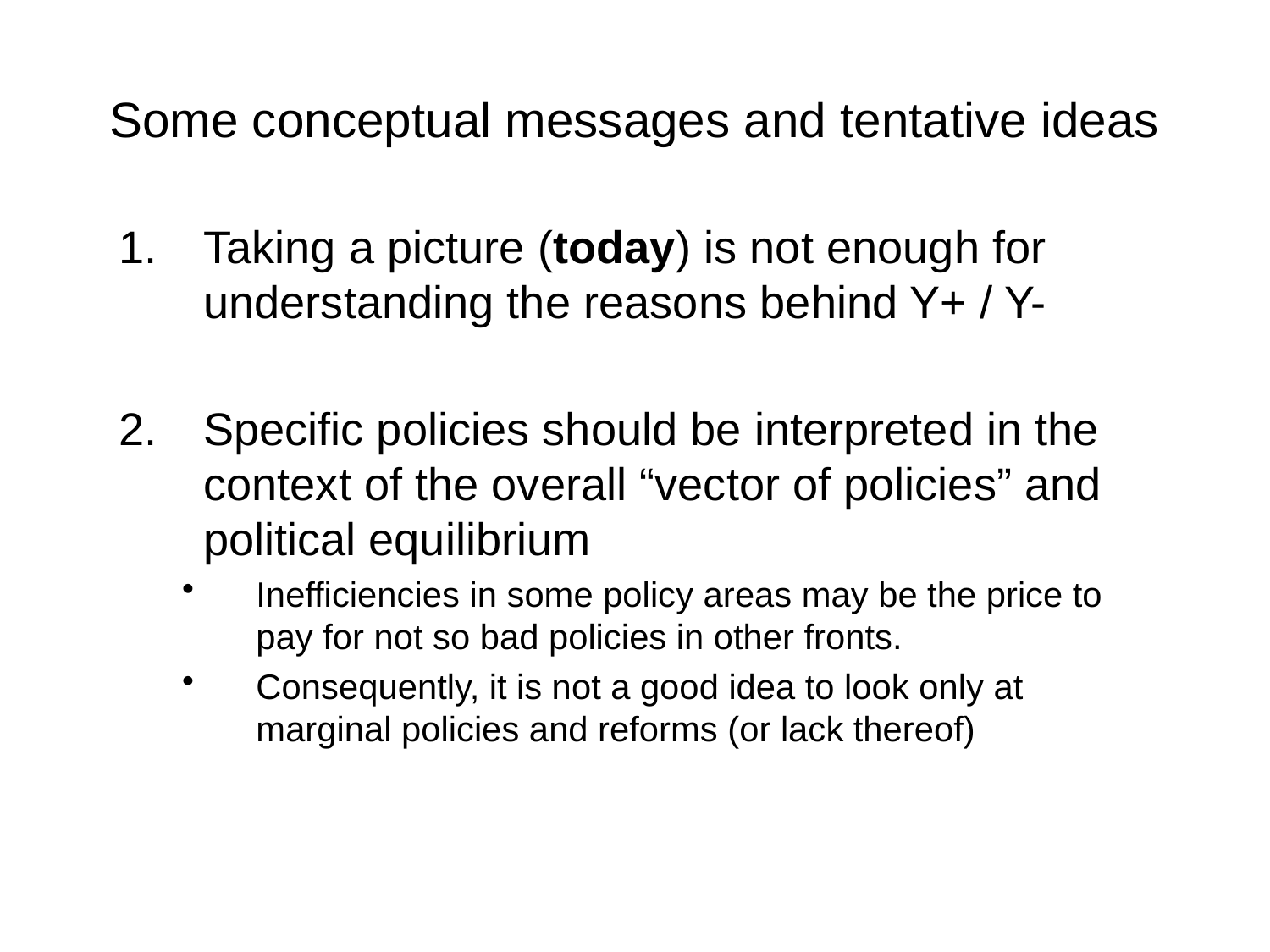

# Some conceptual messages and tentative ideas
Taking a picture (today) is not enough for understanding the reasons behind Y+ / Y-

Specific policies should be interpreted in the context of the overall “vector of policies” and political equilibrium
Inefficiencies in some policy areas may be the price to pay for not so bad policies in other fronts.
Consequently, it is not a good idea to look only at marginal policies and reforms (or lack thereof)